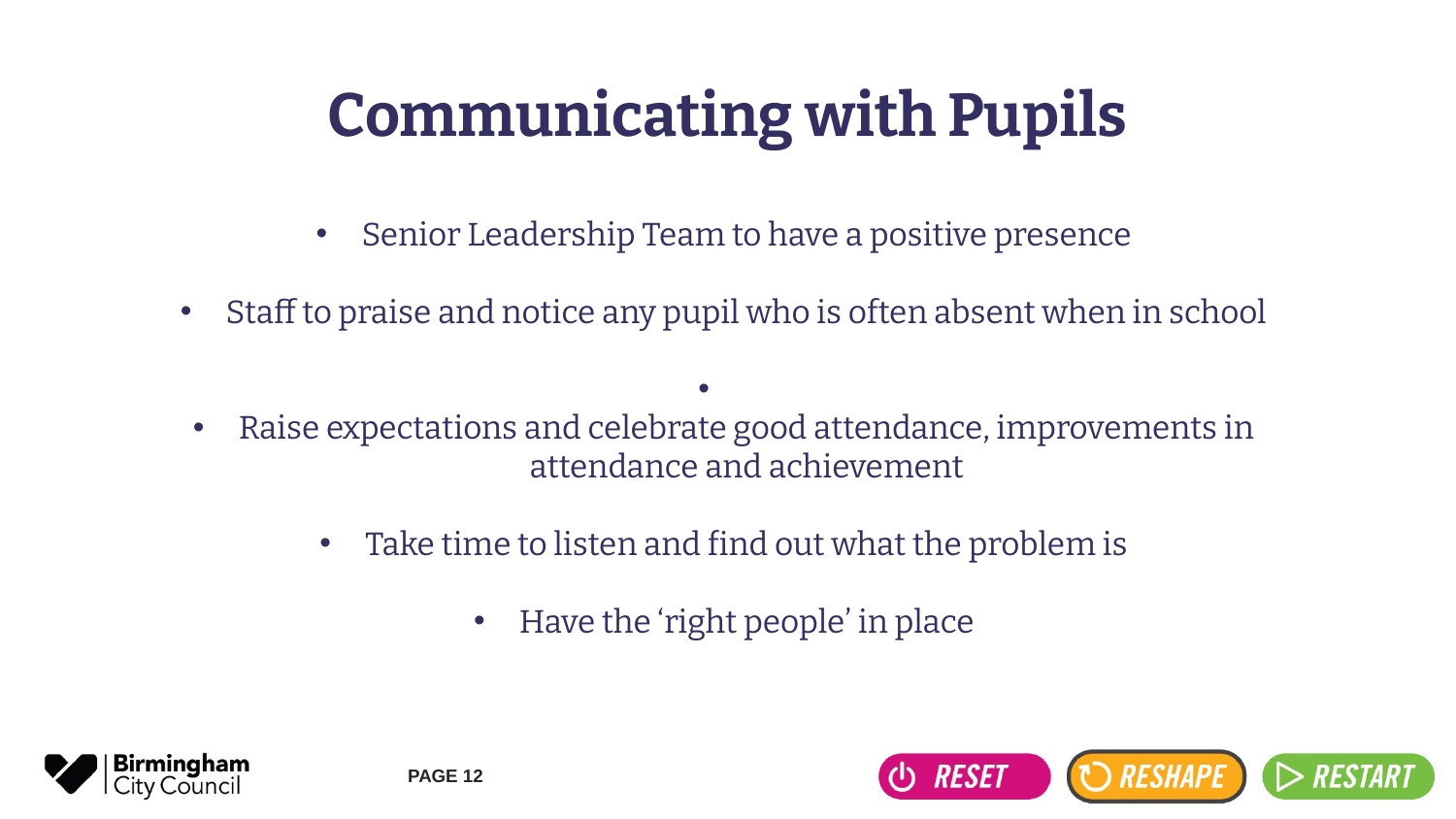

Communicating with Pupils
Senior Leadership Team to have a positive presence

Staff to praise and notice any pupil who is often absent when in school

Raise expectations and celebrate good attendance, improvements in attendance and achievement

Take time to listen and find out what the problem is

Have the ‘right people’ in place